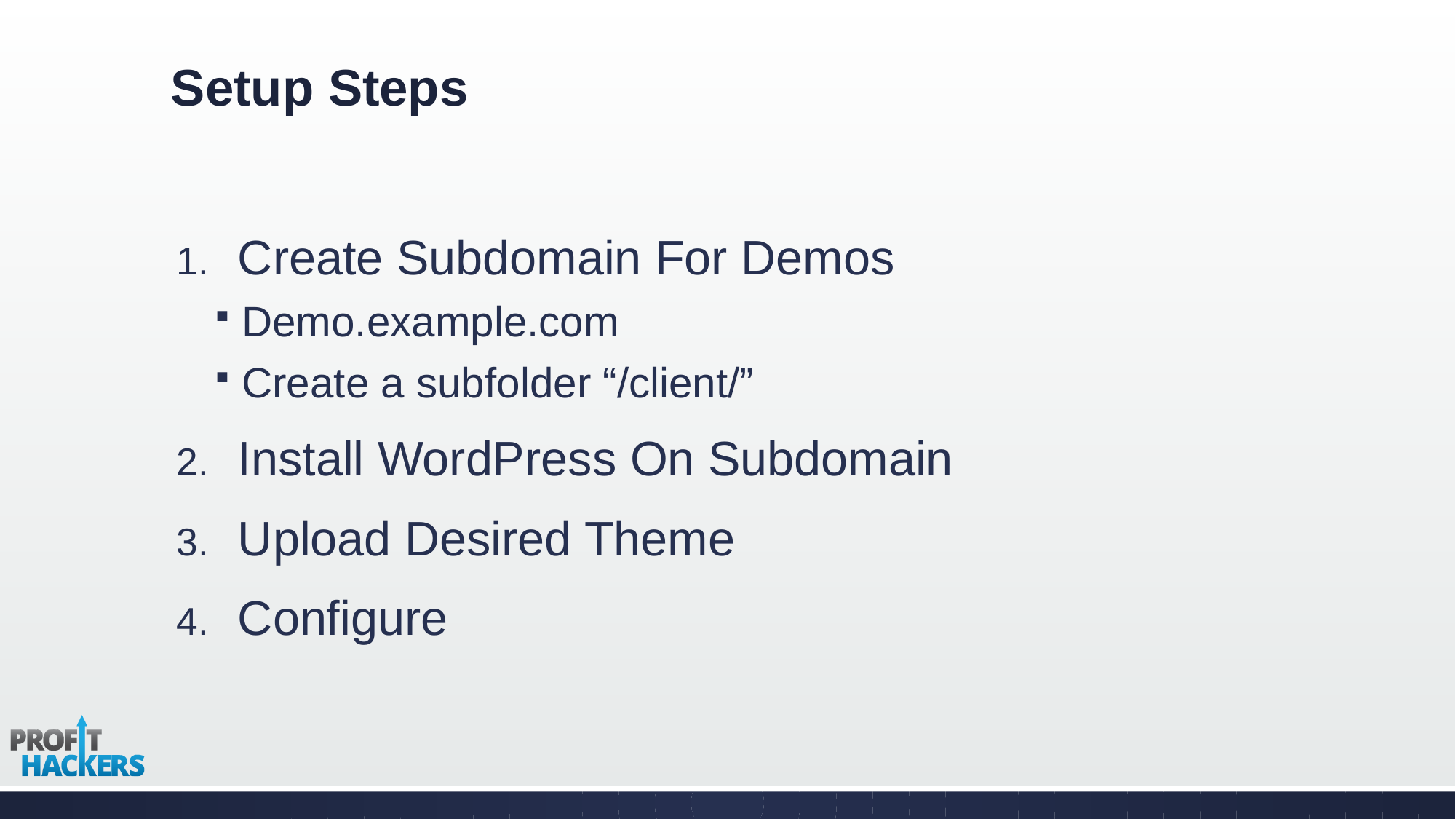

# Setup Steps
Create Subdomain For Demos
Demo.example.com
Create a subfolder “/client/”
Install WordPress On Subdomain
Upload Desired Theme
Configure